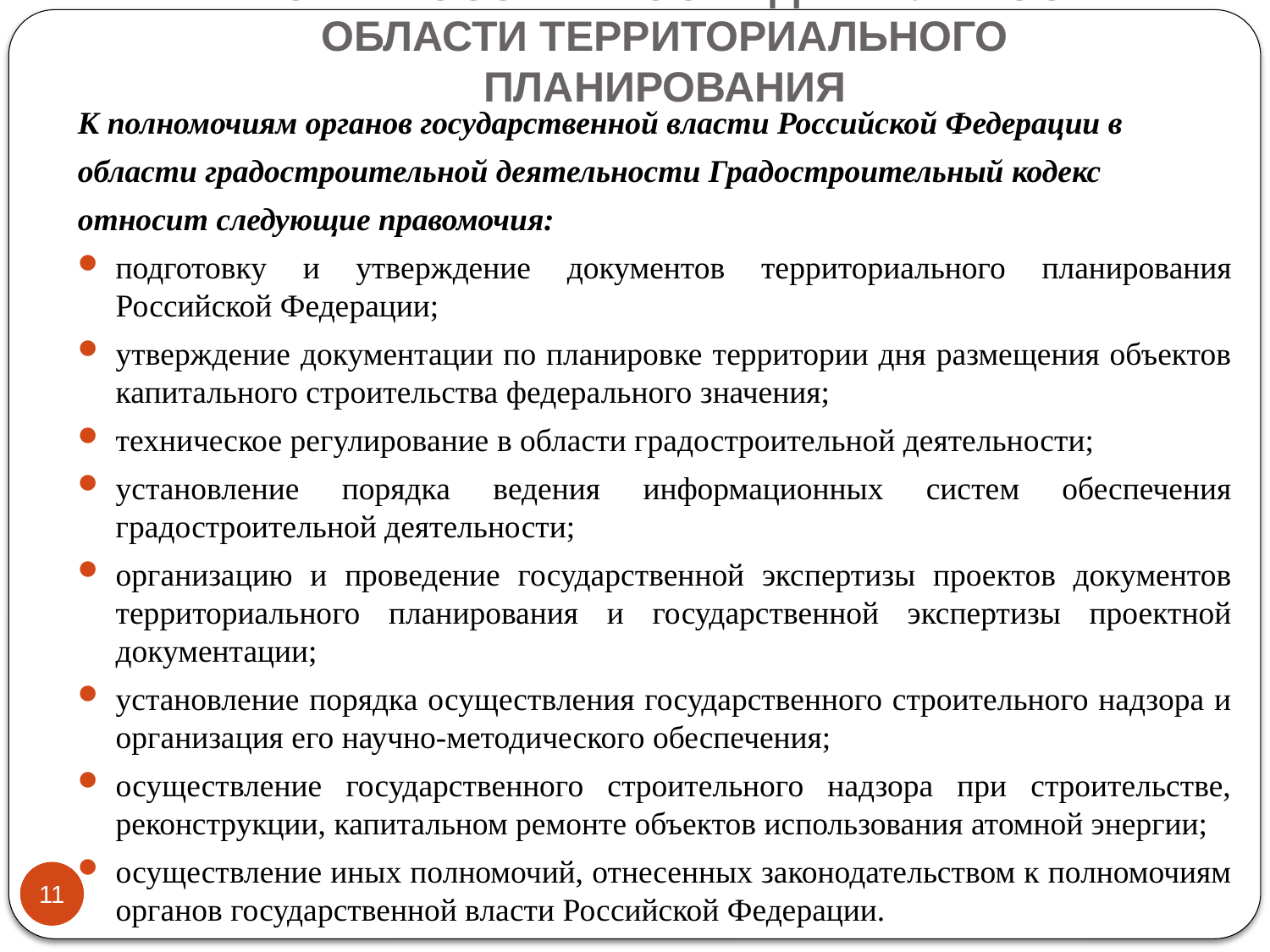

# ПРАВОВЫЕ ОСОБЕННОСТИ ДЕЯТЕЛЬНОСТИ В ОБЛАСТИ ТЕРРИТОРИАЛЬНОГО ПЛАНИРОВАНИЯ
К полномочиям органов государственной власти Российской Федерации в
области градостроительной деятельности Градостроительный кодекс
относит следующие правомочия:
подготовку и утверждение документов территориального планирования Российской Федерации;
утверждение документации по планировке территории дня размещения объектов капитального строительства федерального значения;
техническое регулирование в области градостроительной деятельности;
установление порядка ведения информационных систем обеспечения градостроительной деятельности;
организацию и проведение государственной экспертизы проектов документов территориального планирования и государственной экспертизы проектной документации;
установление порядка осуществления государственного строительного надзора и организация его научно-методического обеспечения;
осуществление государственного строительного надзора при строительстве, реконструкции, капитальном ремонте объектов использования атомной энергии;
осуществление иных полномочий, отнесенных законодательством к полномочиям органов государственной власти Российской Федерации.

11
11